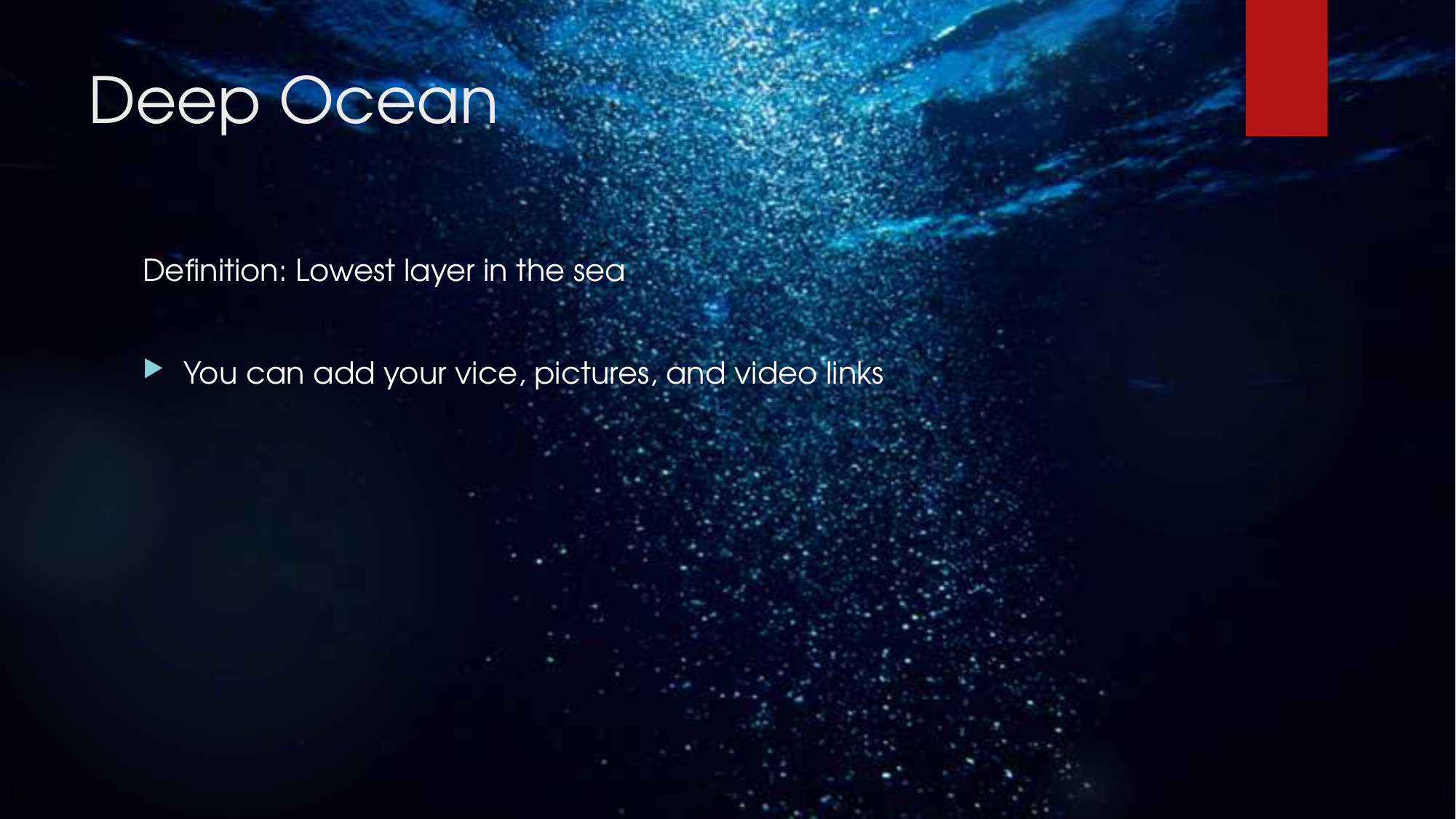

# Deep Ocean
Definition: Lowest layer in the sea

You can add your vice, pictures, and video links